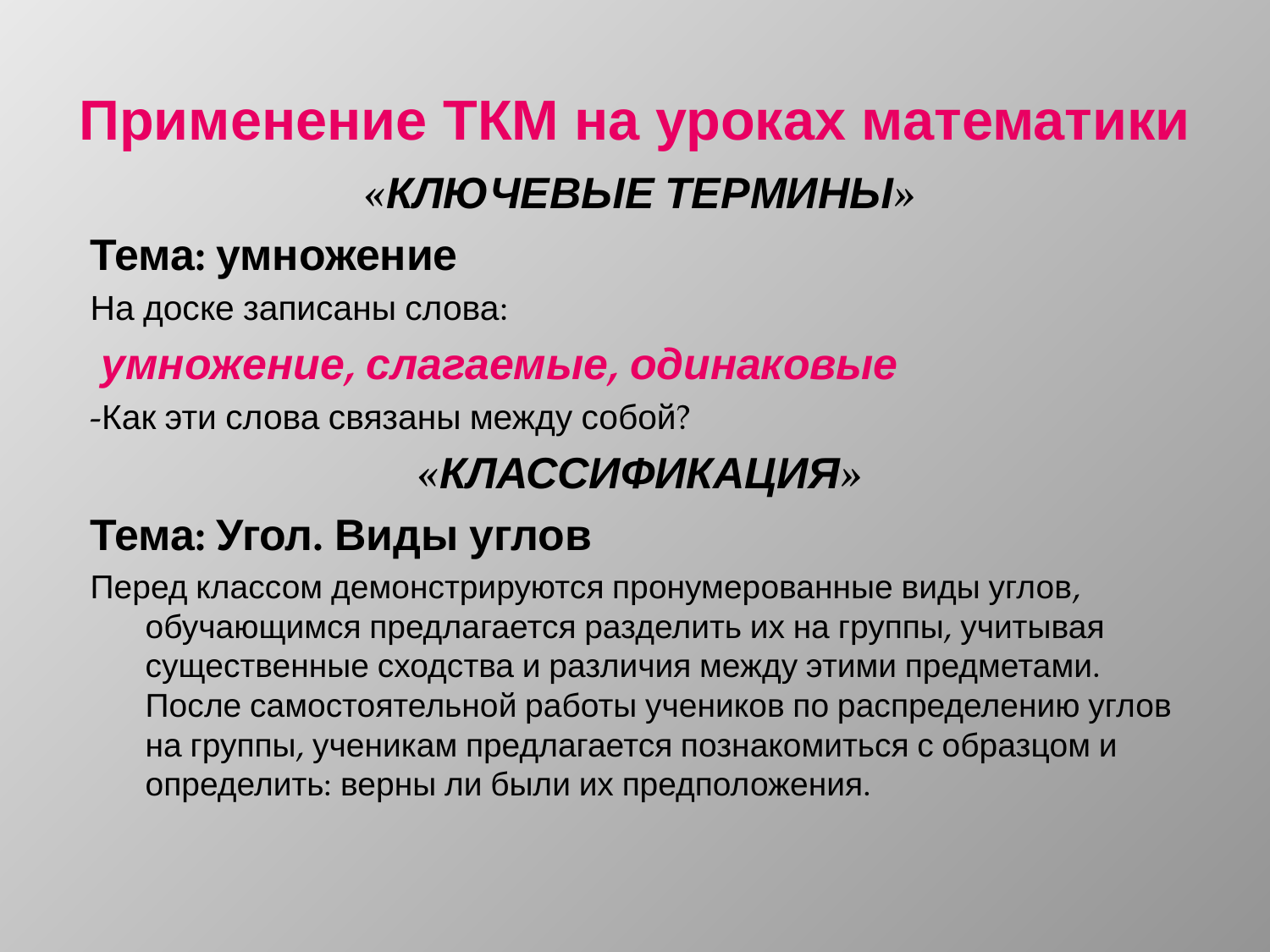

# Применение ТКМ на уроках математики
«КЛЮЧЕВЫЕ ТЕРМИНЫ»
Тема: умножение
На доске записаны слова:
 умножение, слагаемые, одинаковые
-Как эти слова связаны между собой?
«КЛАССИФИКАЦИЯ»
Тема: Угол. Виды углов
Перед классом демонстрируются пронумерованные виды углов, обучающимся предлагается разделить их на группы, учитывая существенные сходства и различия между этими предметами. После самостоятельной работы учеников по распределению углов на группы, ученикам предлагается познакомиться с образцом и определить: верны ли были их предположения.